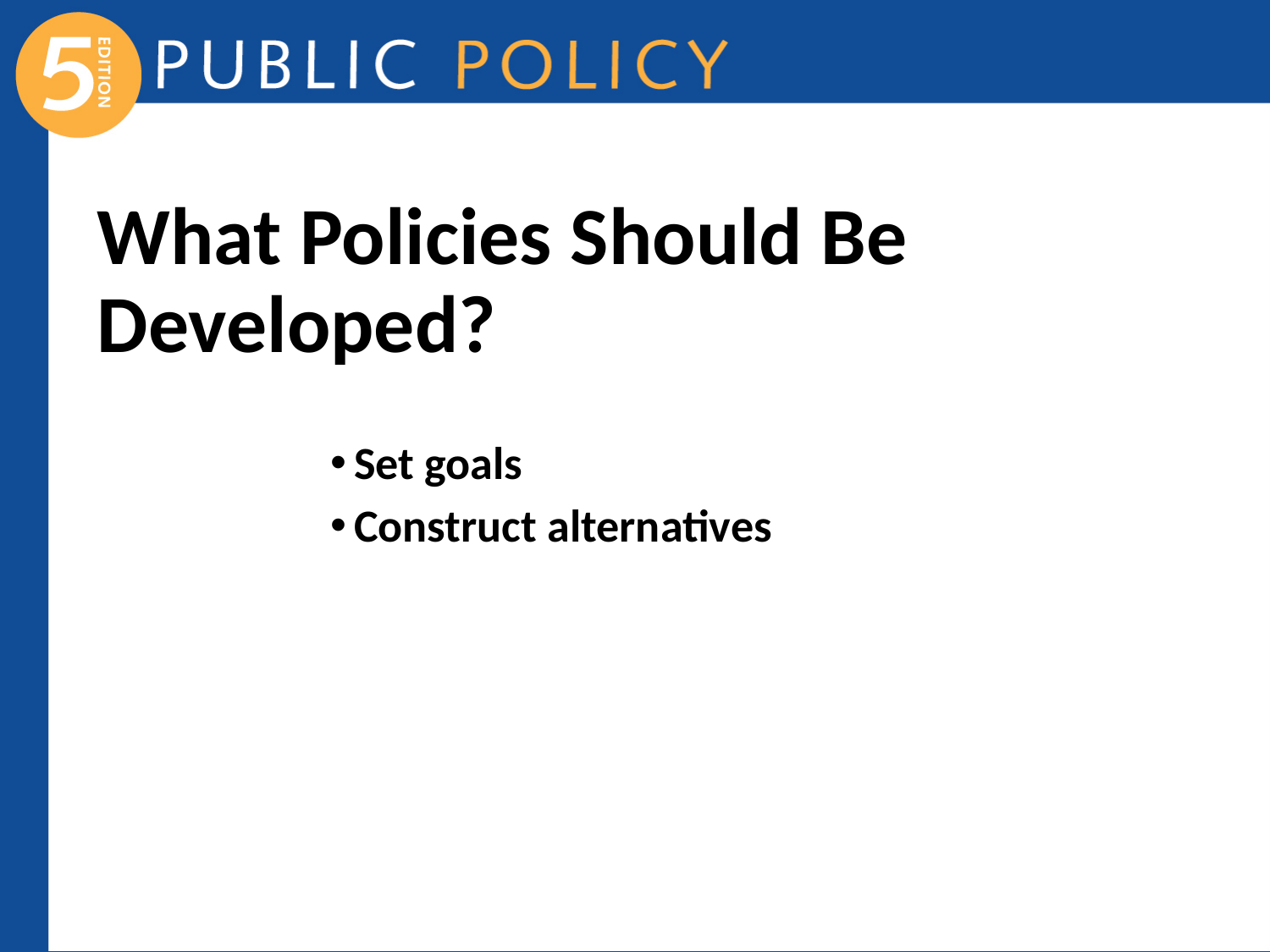

# What Policies Should Be Developed?
Set goals
Construct alternatives